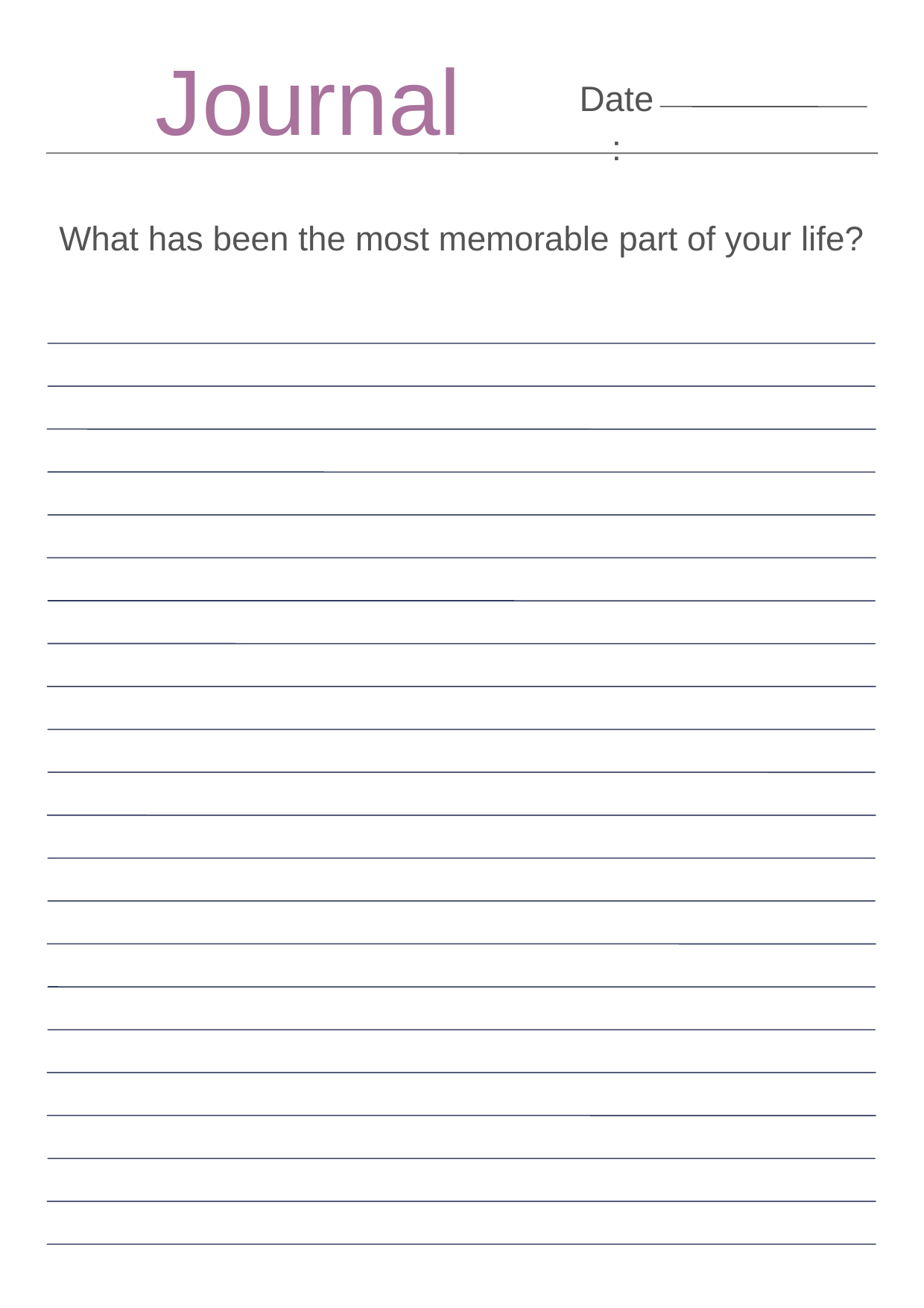

Journal
Date:

What has been the most memorable part of your life?